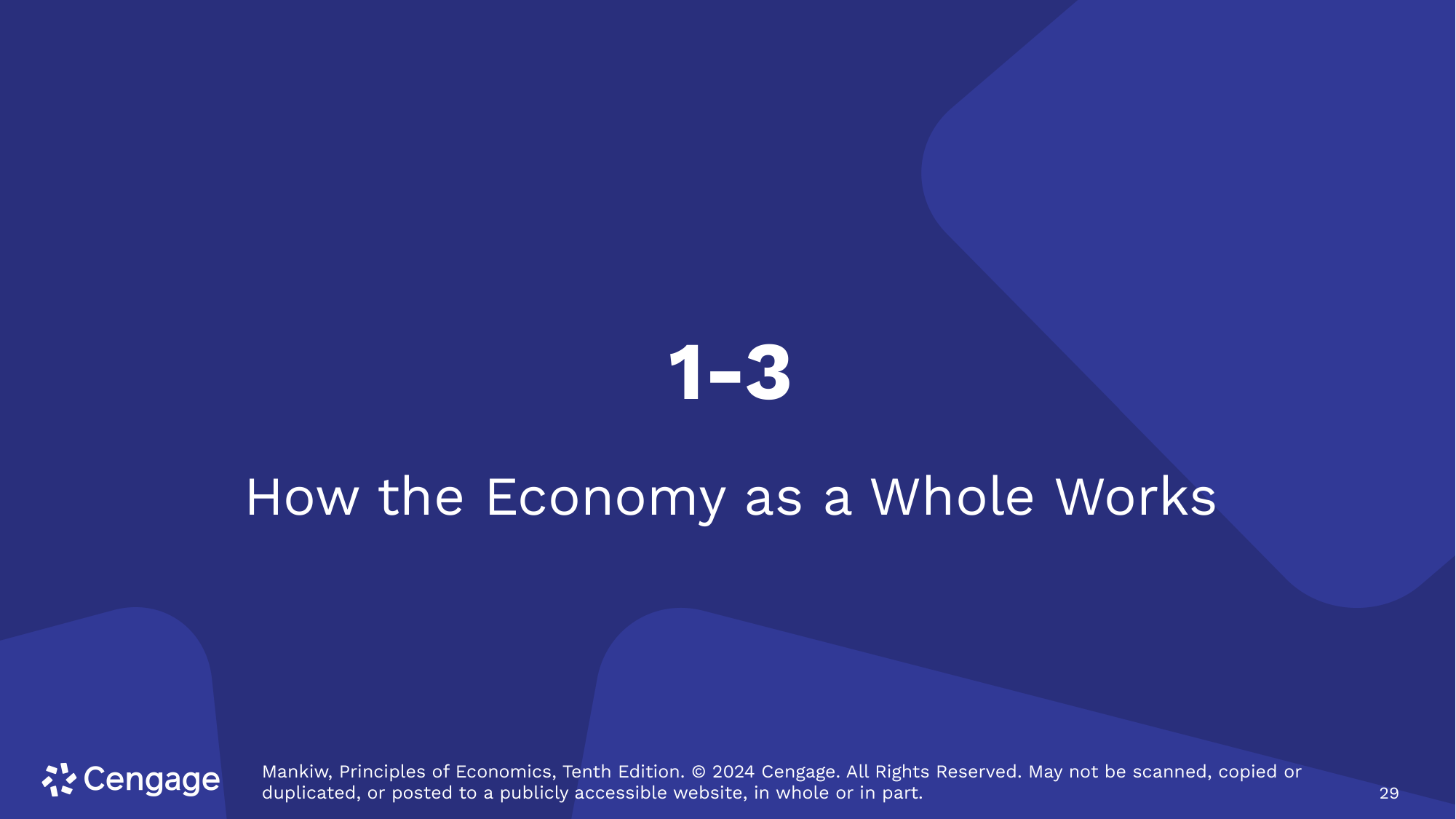

# 1-3
How the Economy as a Whole Works